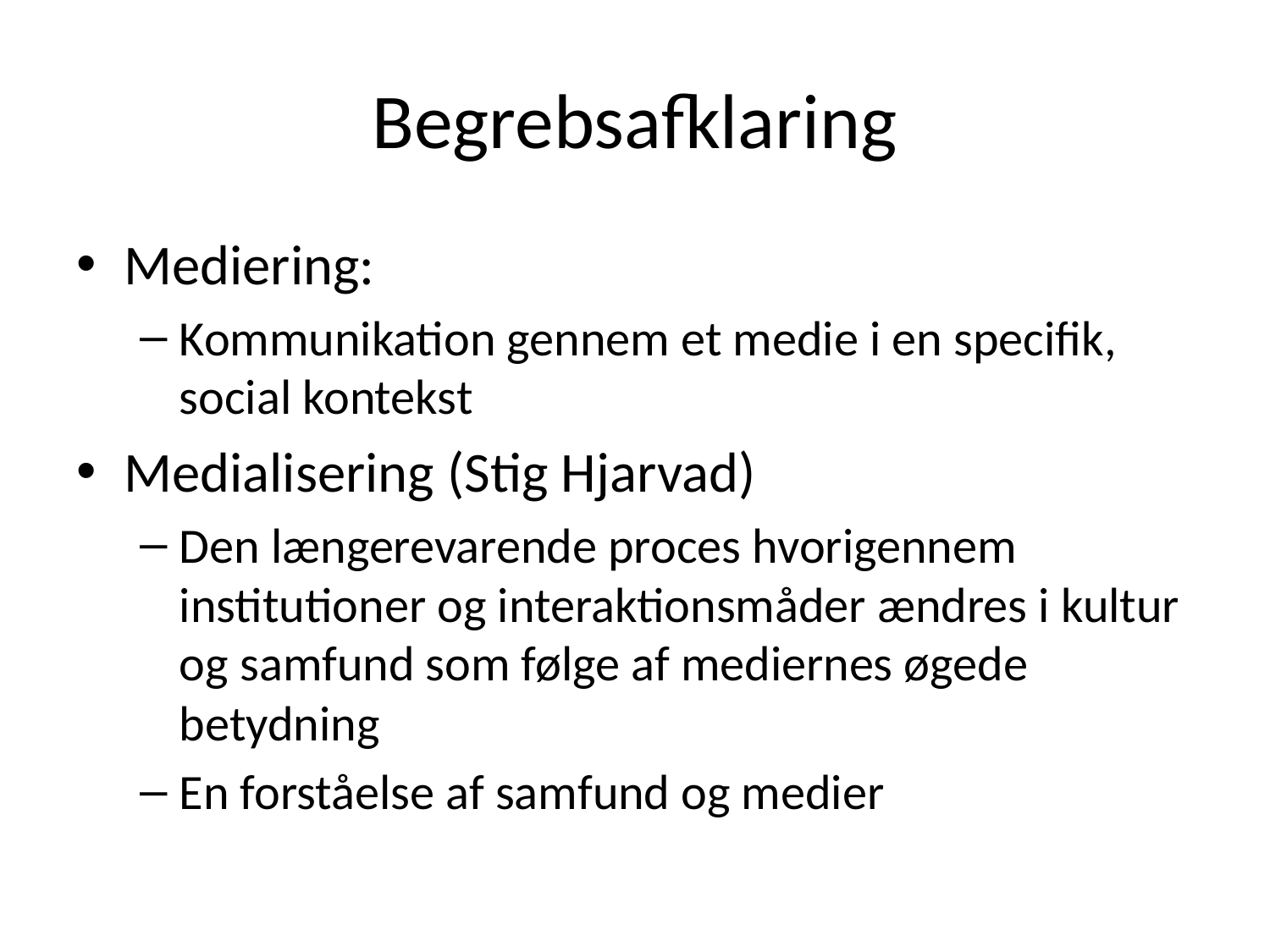

# Begrebsafklaring
Mediering:
Kommunikation gennem et medie i en specifik, social kontekst
Medialisering (Stig Hjarvad)
Den længerevarende proces hvorigennem institutioner og interaktionsmåder ændres i kultur og samfund som følge af mediernes øgede betydning
En forståelse af samfund og medier